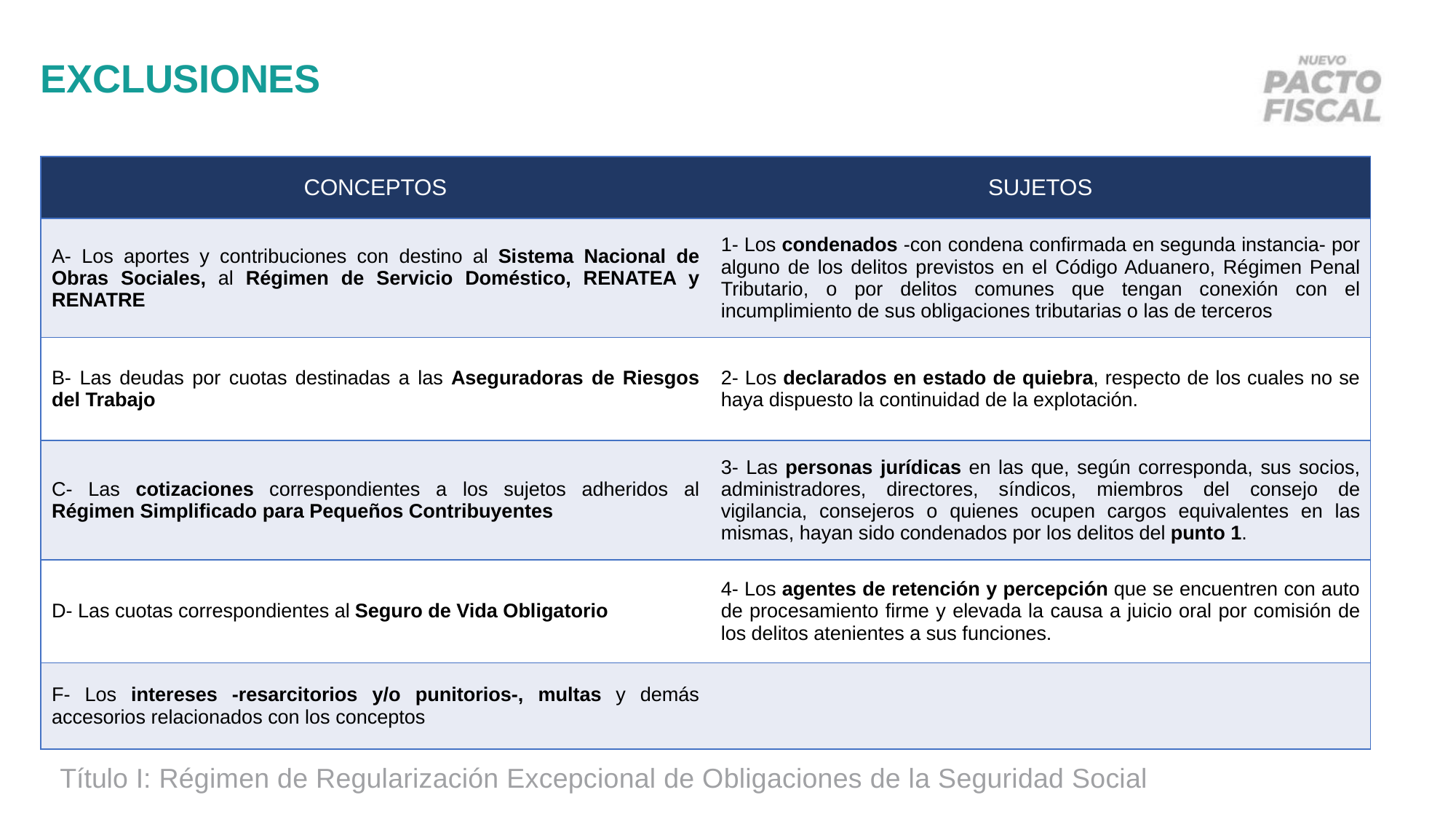

EXCLUSIONES
| CONCEPTOS | SUJETOS |
| --- | --- |
| A- Los aportes y contribuciones con destino al Sistema Nacional de Obras Sociales, al Régimen de Servicio Doméstico, RENATEA y RENATRE | 1- Los condenados -con condena confirmada en segunda instancia- por alguno de los delitos previstos en el Código Aduanero, Régimen Penal Tributario, o por delitos comunes que tengan conexión con el incumplimiento de sus obligaciones tributarias o las de terceros |
| B- Las deudas por cuotas destinadas a las Aseguradoras de Riesgos del Trabajo | 2- Los declarados en estado de quiebra, respecto de los cuales no se haya dispuesto la continuidad de la explotación. |
| C- Las cotizaciones correspondientes a los sujetos adheridos al Régimen Simplificado para Pequeños Contribuyentes | 3- Las personas jurídicas en las que, según corresponda, sus socios, administradores, directores, síndicos, miembros del consejo de vigilancia, consejeros o quienes ocupen cargos equivalentes en las mismas, hayan sido condenados por los delitos del punto 1. |
| D- Las cuotas correspondientes al Seguro de Vida Obligatorio | 4- Los agentes de retención y percepción que se encuentren con auto de procesamiento firme y elevada la causa a juicio oral por comisión de los delitos atenientes a sus funciones. |
| F- Los intereses -resarcitorios y/o punitorios-, multas y demás accesorios relacionados con los conceptos |  |
Título I: Régimen de Regularización Excepcional de Obligaciones de la Seguridad Social